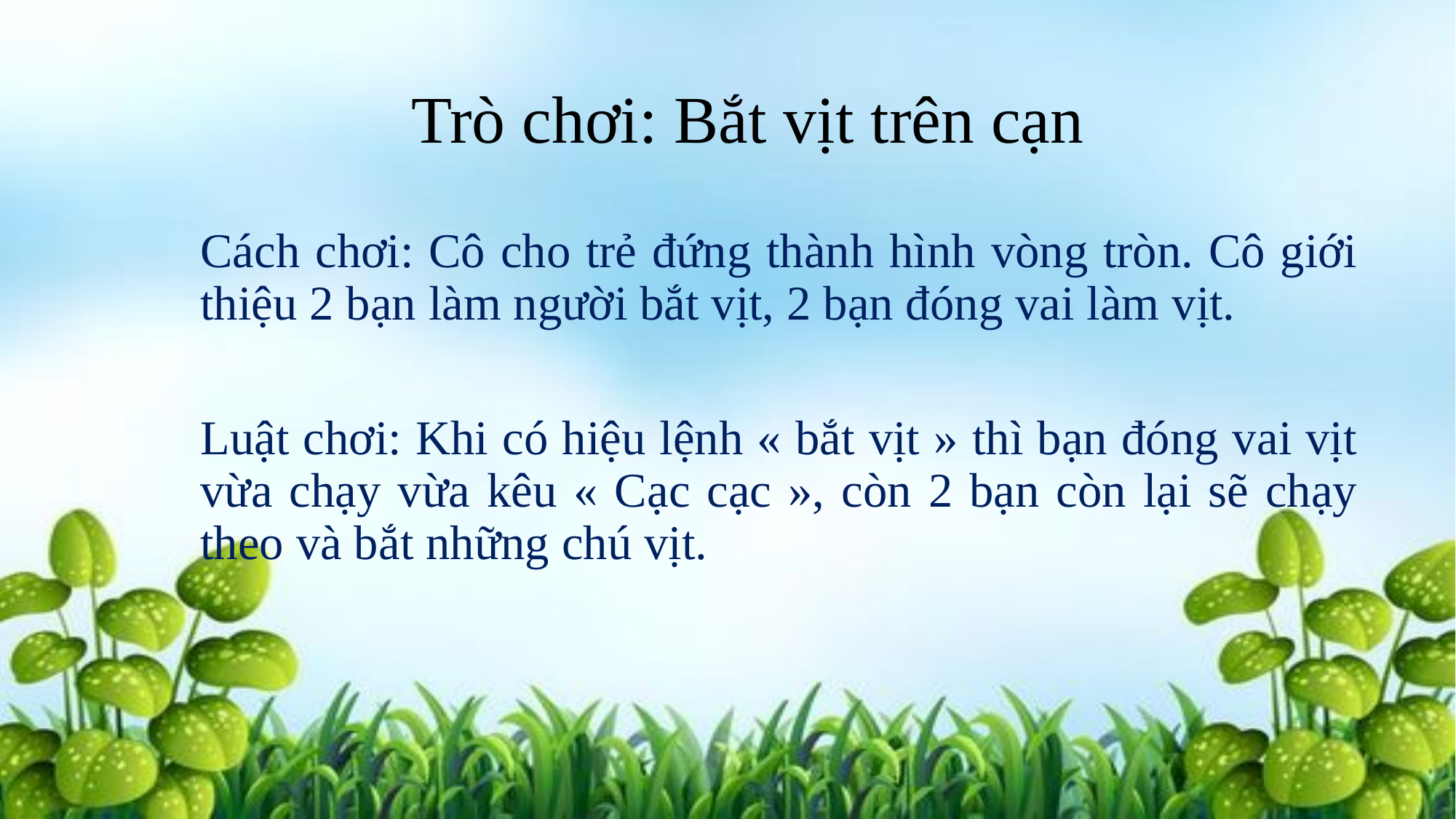

# Trò chơi: Bắt vịt trên cạn
Cách chơi: Cô cho trẻ đứng thành hình vòng tròn. Cô giới thiệu 2 bạn làm người bắt vịt, 2 bạn đóng vai làm vịt.

Luật chơi: Khi có hiệu lệnh « bắt vịt » thì bạn đóng vai vịt vừa chạy vừa kêu « Cạc cạc », còn 2 bạn còn lại sẽ chạy theo và bắt những chú vịt.